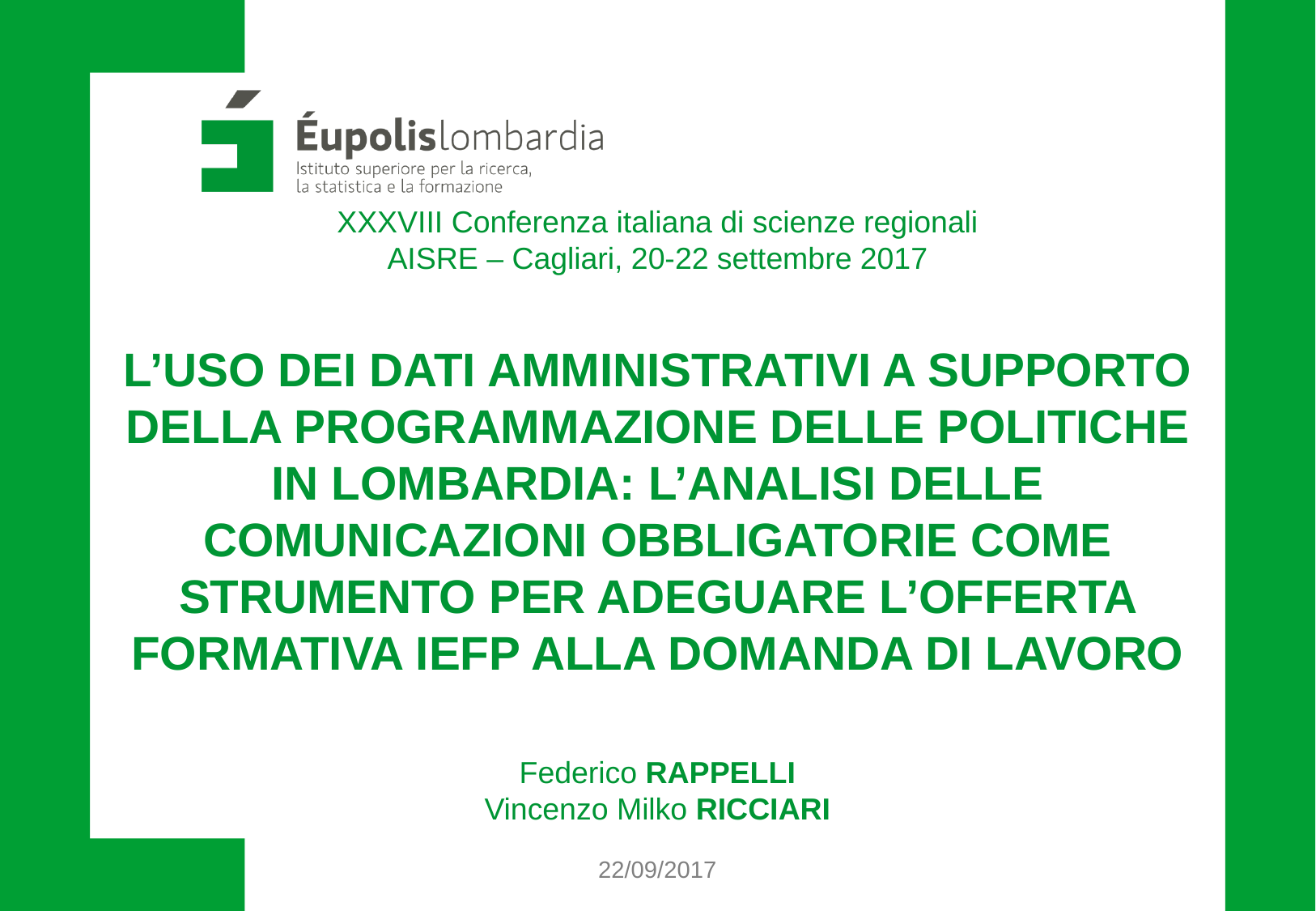

# XXXVIII Conferenza italiana di scienze regionali AISRE – Cagliari, 20-22 settembre 2017 L’uso dei dati amministrativi a supporto della programmazione delle politiche in Lombardia: l’analisi delle comunicazioni obbligatorie come strumento per adeguare l’offerta formativa IeFP alla domanda di lavoro Federico RAPPELLI Vincenzo Milko RICCIARI
22/09/2017